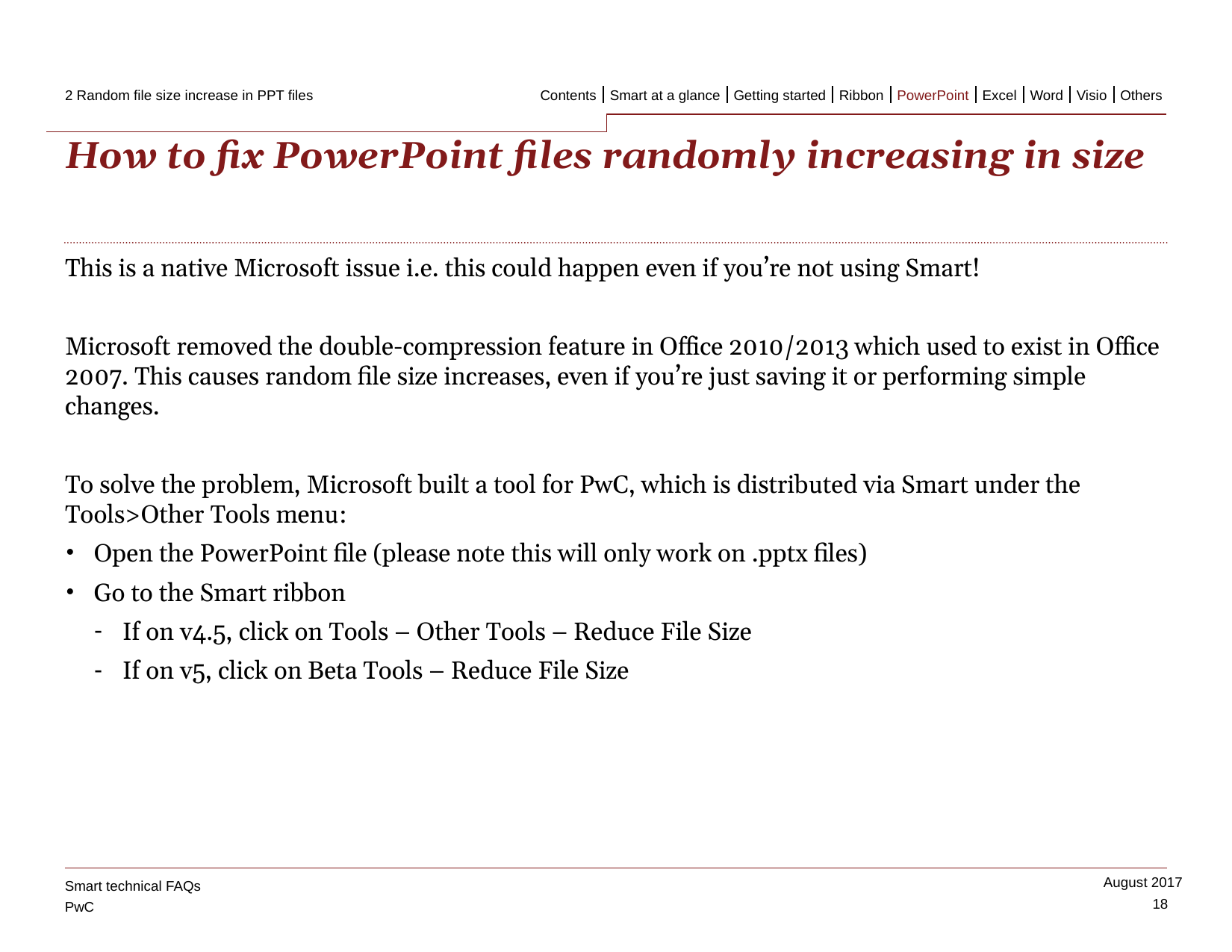

2 Random file size increase in PPT files
Contents
Smart at a glance
Getting started
Ribbon
PowerPoint
Excel
Word
Visio
Others
# How to fix PowerPoint files randomly increasing in size
This is a native Microsoft issue i.e. this could happen even if you’re not using Smart!

Microsoft removed the double-compression feature in Office 2010/2013 which used to exist in Office 2007. This causes random file size increases, even if you’re just saving it or performing simple changes.

To solve the problem, Microsoft built a tool for PwC, which is distributed via Smart under the Tools>Other Tools menu:
Open the PowerPoint file (please note this will only work on .pptx files)
Go to the Smart ribbon
If on v4.5, click on Tools – Other Tools – Reduce File Size
If on v5, click on Beta Tools – Reduce File Size
Smart technical FAQs
18